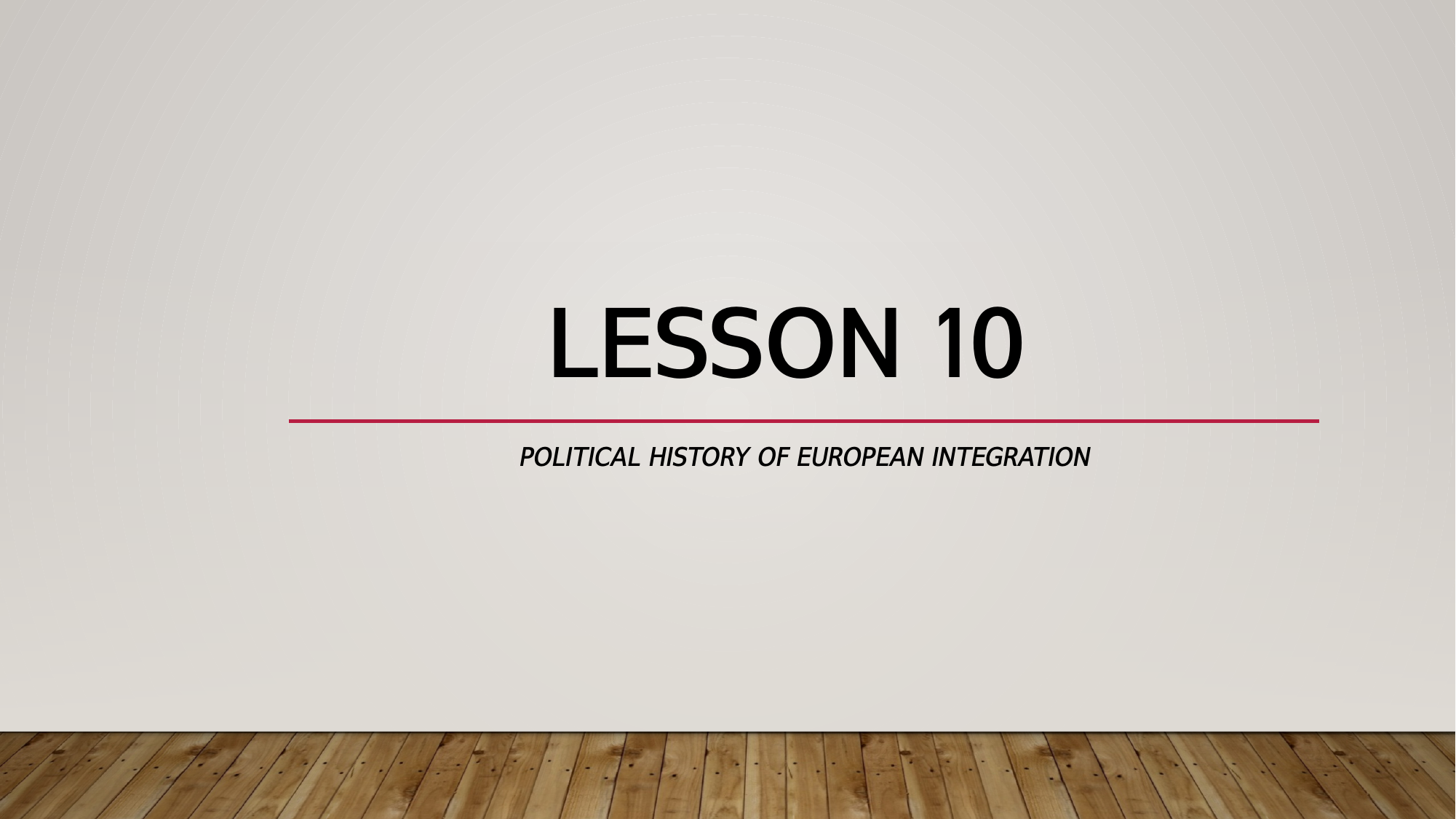

# LESSON 10
Political history of european integration